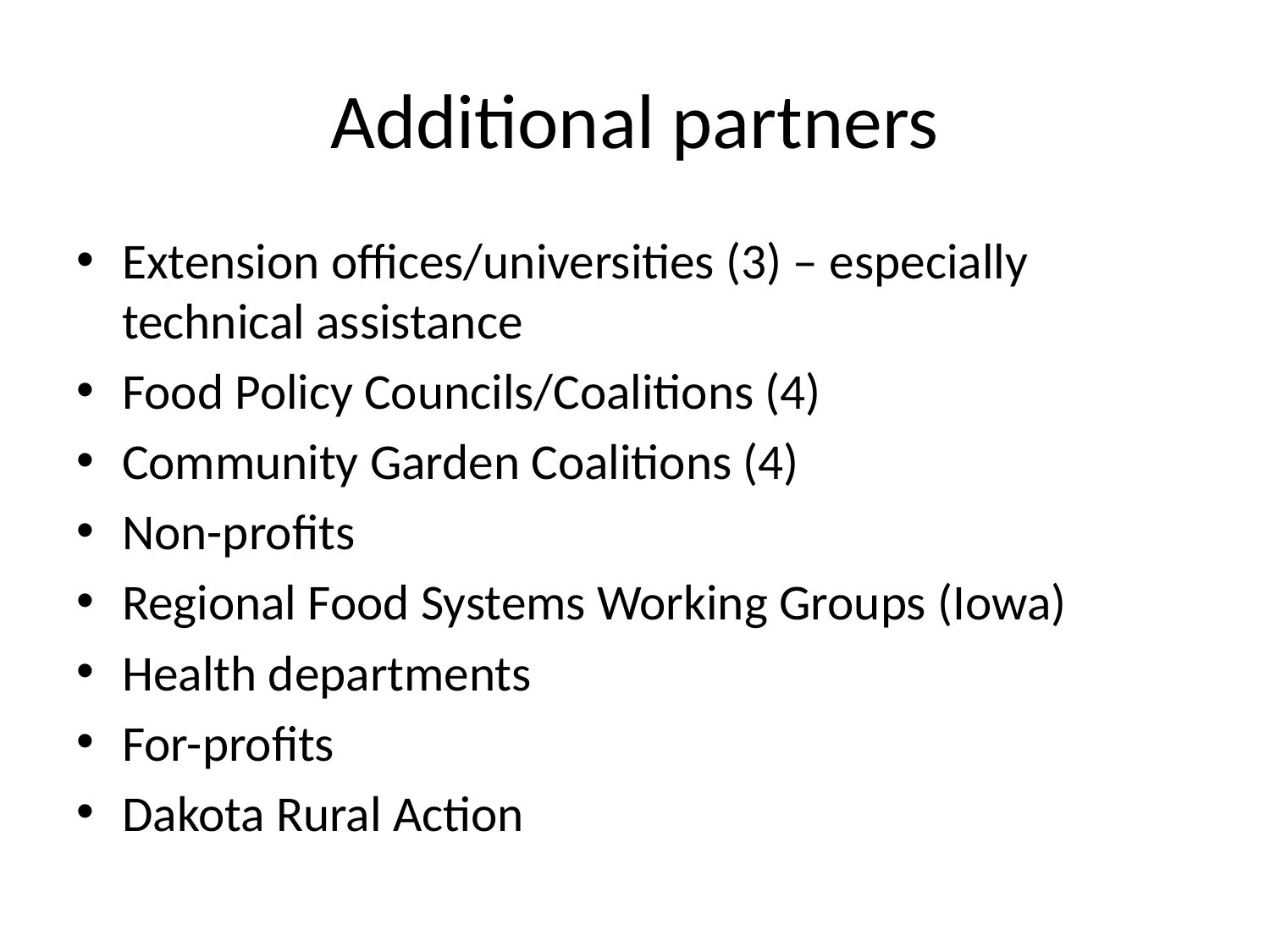

# Additional partners
Extension offices/universities (3) – especially technical assistance
Food Policy Councils/Coalitions (4)
Community Garden Coalitions (4)
Non-profits
Regional Food Systems Working Groups (Iowa)
Health departments
For-profits
Dakota Rural Action